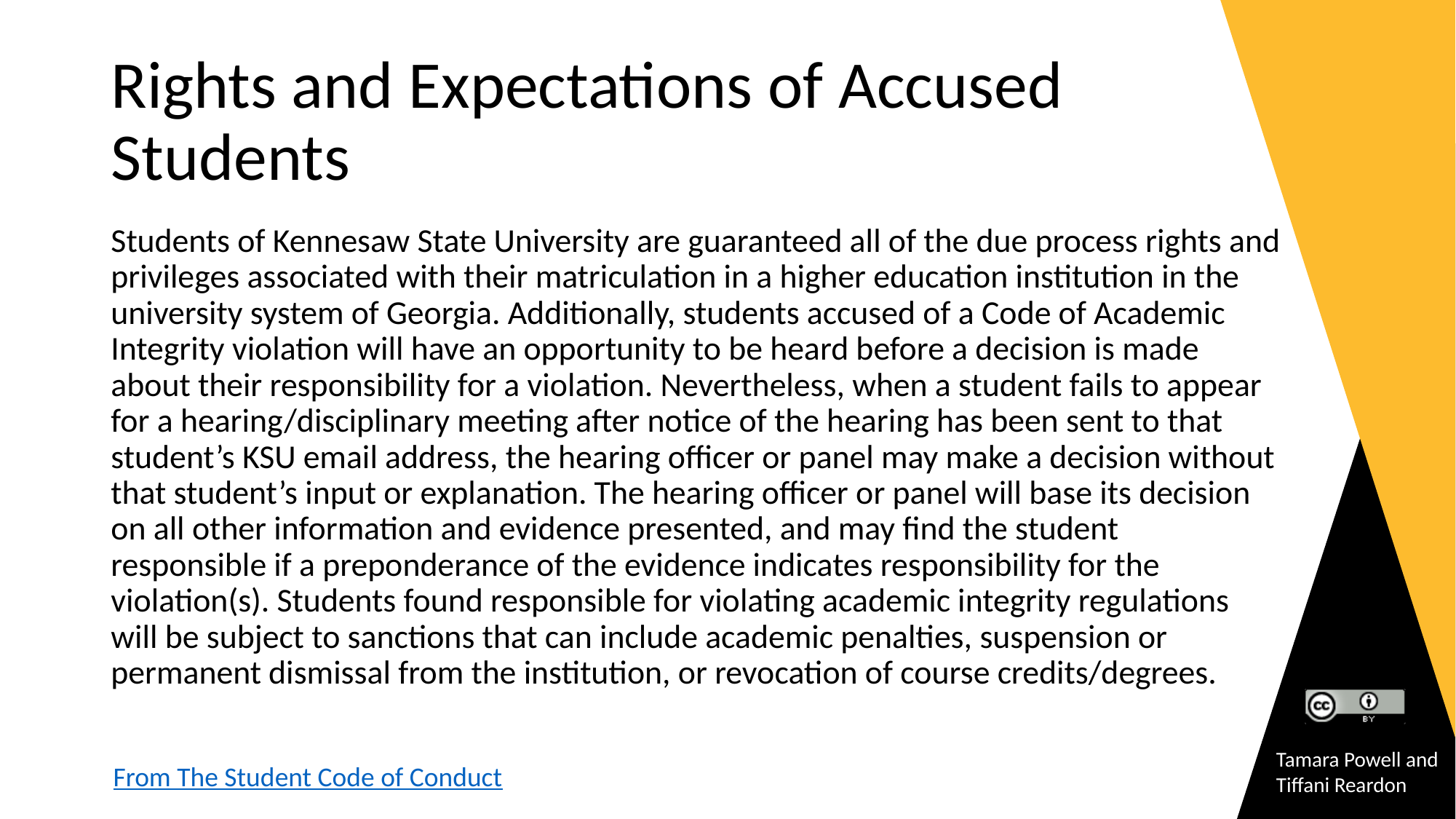

# Rights and Expectations of Accused Students
Students of Kennesaw State University are guaranteed all of the due process rights and privileges associated with their matriculation in a higher education institution in the university system of Georgia. Additionally, students accused of a Code of Academic Integrity violation will have an opportunity to be heard before a decision is made about their responsibility for a violation. Nevertheless, when a student fails to appear for a hearing/disciplinary meeting after notice of the hearing has been sent to that student’s KSU email address, the hearing officer or panel may make a decision without that student’s input or explanation. The hearing officer or panel will base its decision on all other information and evidence presented, and may find the student responsible if a preponderance of the evidence indicates responsibility for the violation(s). Students found responsible for violating academic integrity regulations will be subject to sanctions that can include academic penalties, suspension or permanent dismissal from the institution, or revocation of course credits/degrees.
From The Student Code of Conduct